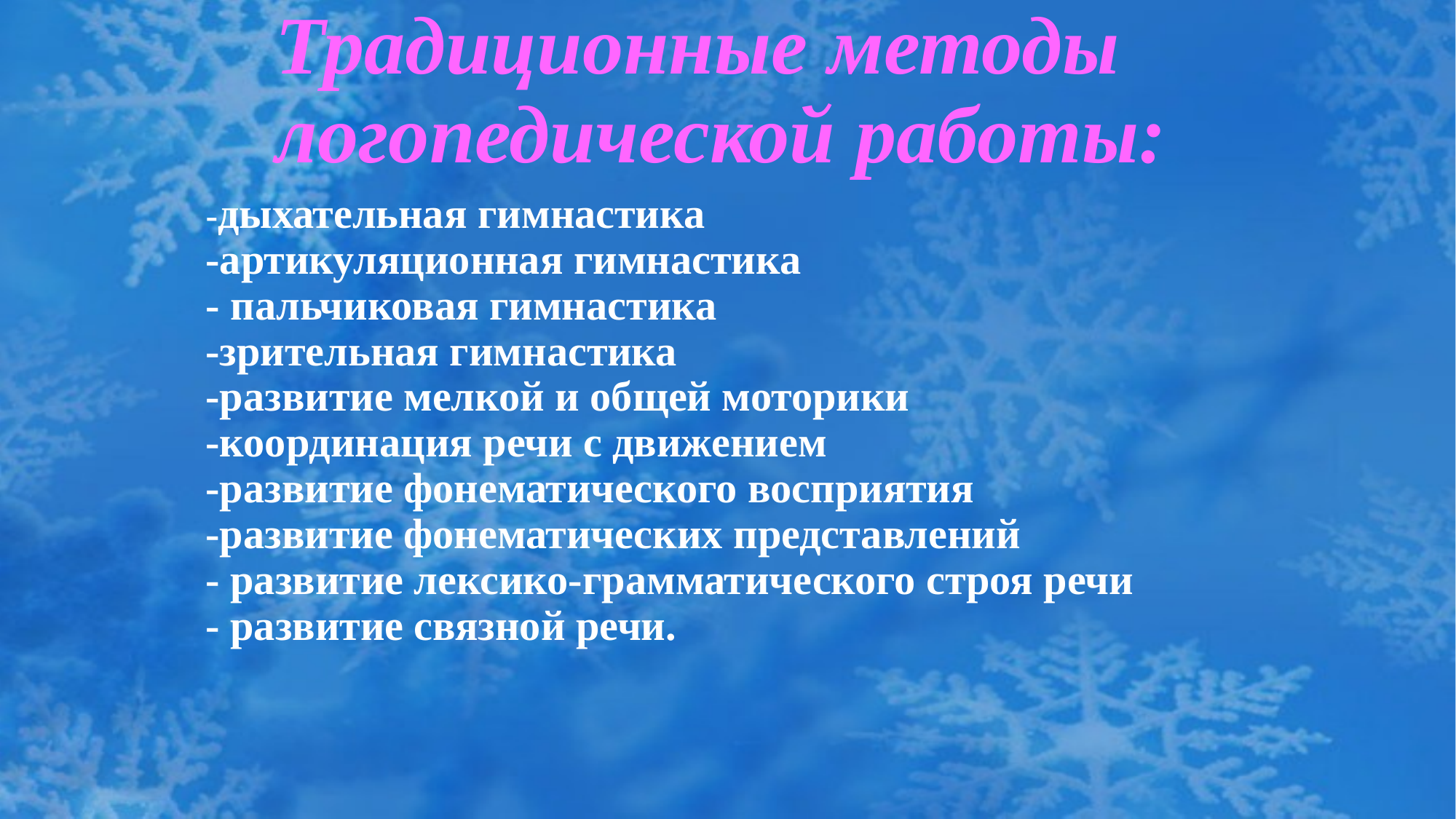

-дыхательная гимнастика
-артикуляционная гимнастика
- пальчиковая гимнастика
-зрительная гимнастика
-развитие мелкой и общей моторики
-координация речи с движением
-развитие фонематического восприятия
-развитие фонематических представлений
- развитие лексико-грамматического строя речи
- развитие связной речи.

# Традиционные методы логопедической работы: